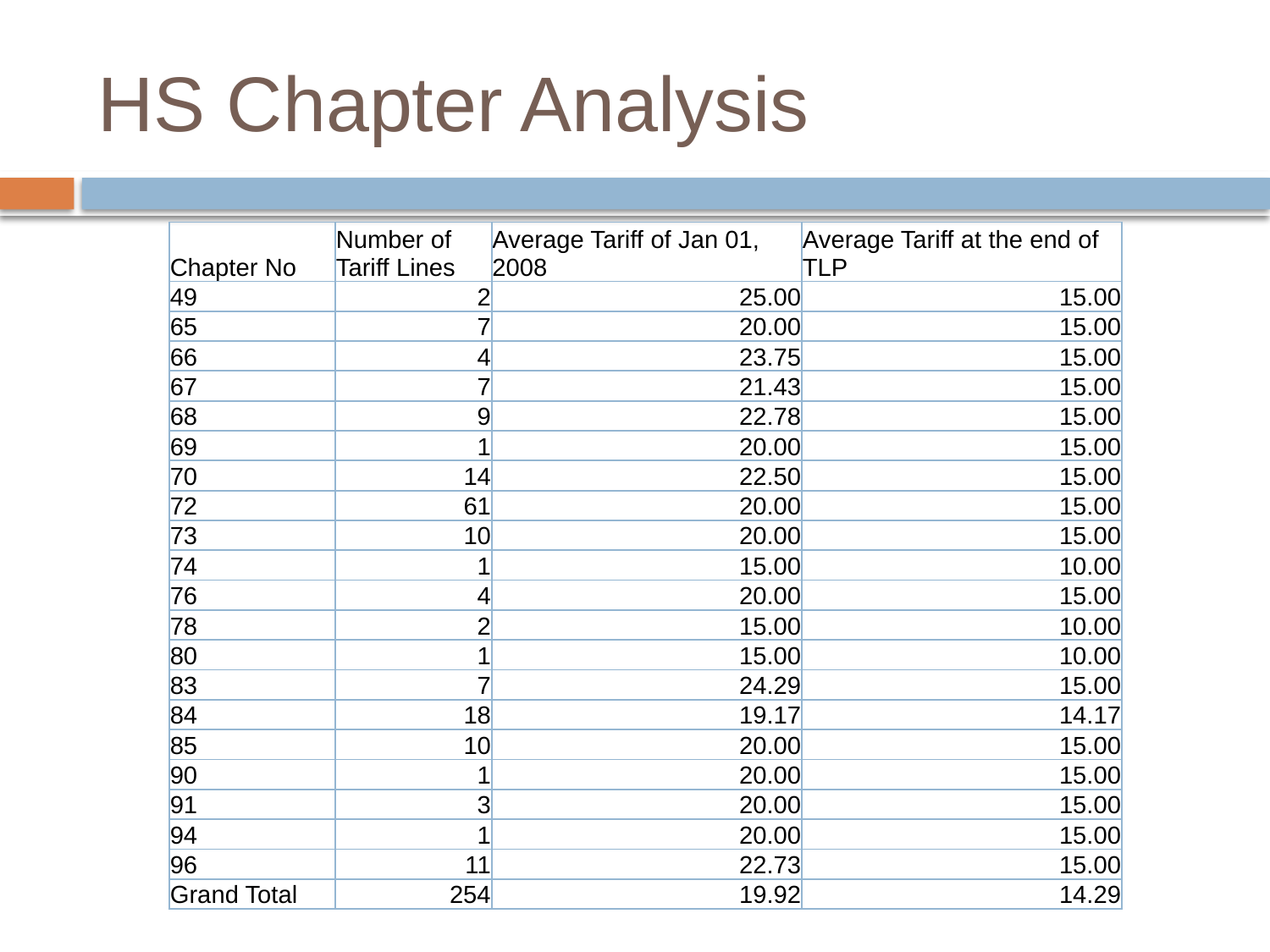

# HS Chapter Analysis
| Chapter No | Number of Tariff Lines | Average Tariff of Jan 01, 2008 | Average Tariff at the end of TLP |
| --- | --- | --- | --- |
| 49 | 2 | 25.00 | 15.00 |
| 65 | 7 | 20.00 | 15.00 |
| 66 | 4 | 23.75 | 15.00 |
| 67 | 7 | 21.43 | 15.00 |
| 68 | 9 | 22.78 | 15.00 |
| 69 | 1 | 20.00 | 15.00 |
| 70 | 14 | 22.50 | 15.00 |
| 72 | 61 | 20.00 | 15.00 |
| 73 | 10 | 20.00 | 15.00 |
| 74 | 1 | 15.00 | 10.00 |
| 76 | 4 | 20.00 | 15.00 |
| 78 | 2 | 15.00 | 10.00 |
| 80 | 1 | 15.00 | 10.00 |
| 83 | 7 | 24.29 | 15.00 |
| 84 | 18 | 19.17 | 14.17 |
| 85 | 10 | 20.00 | 15.00 |
| 90 | 1 | 20.00 | 15.00 |
| 91 | 3 | 20.00 | 15.00 |
| 94 | 1 | 20.00 | 15.00 |
| 96 | 11 | 22.73 | 15.00 |
| Grand Total | 254 | 19.92 | 14.29 |